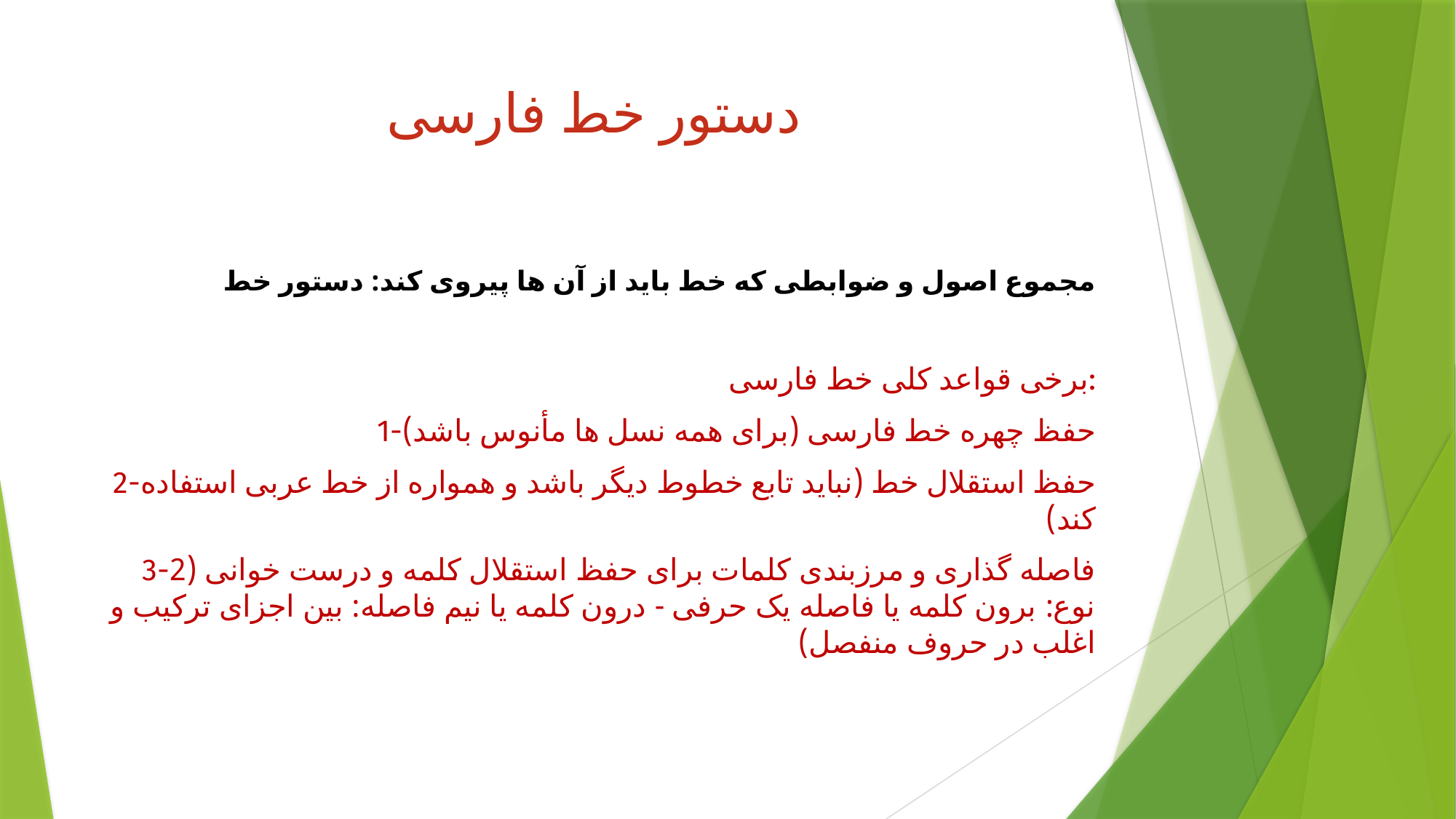

# دستور خط فارسی
مجموع اصول و ضوابطی که خط باید از آن ها پیروی کند: دستور خط

برخی قواعد کلی خط فارسی:
1-حفظ چهره خط فارسی (برای همه نسل ها مأنوس باشد)
2-حفظ استقلال خط (نباید تابع خطوط دیگر باشد و همواره از خط عربی استفاده کند)
3-فاصله گذاری و مرزبندی کلمات برای حفظ استقلال کلمه و درست خوانی (2 نوع: برون کلمه یا فاصله یک حرفی - درون کلمه یا نیم فاصله: بین اجزای ترکیب و اغلب در حروف منفصل)